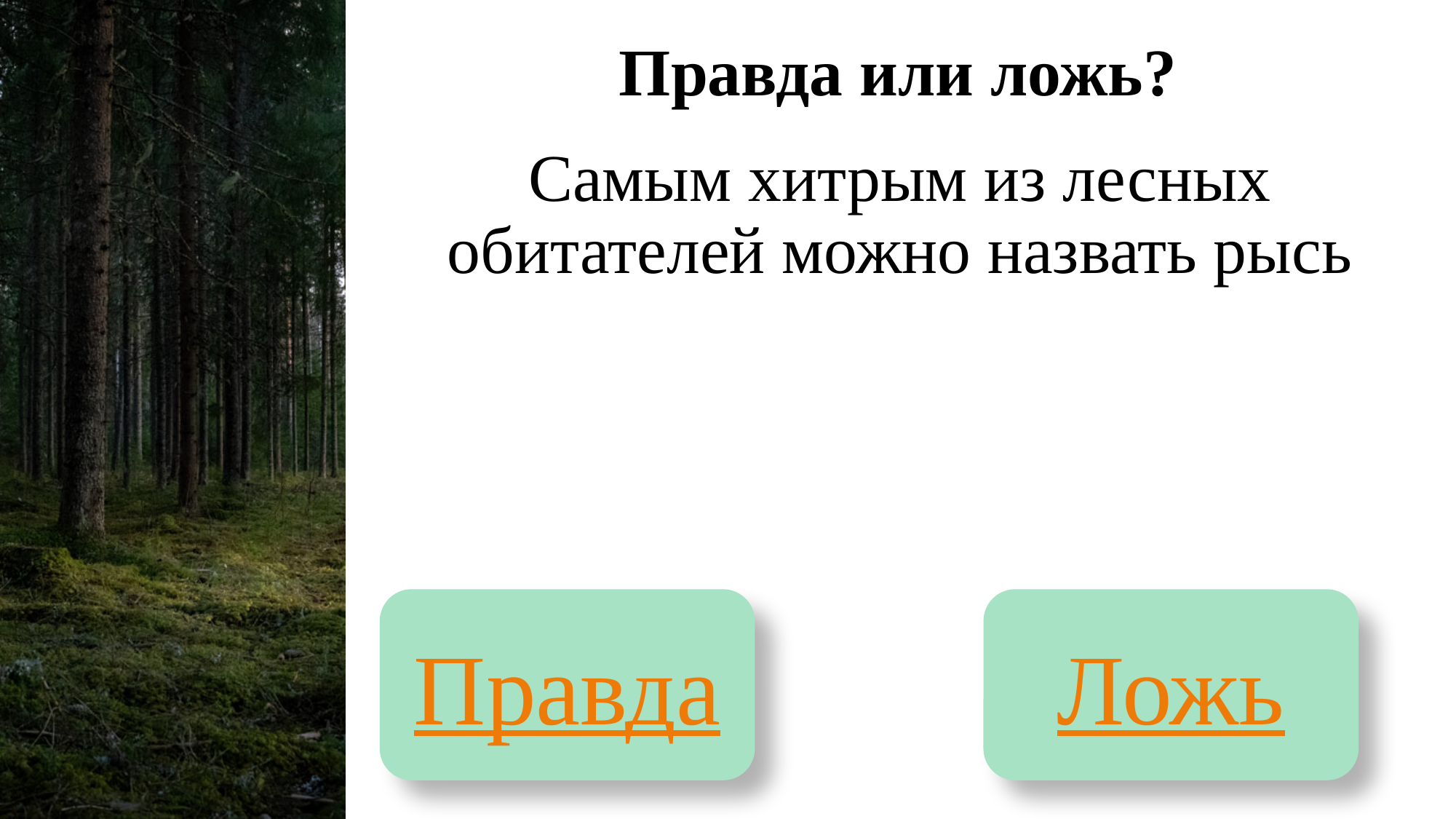

# Правда или ложь?
Самым хитрым из лесных обитателей можно назвать рысь
Правда
Ложь